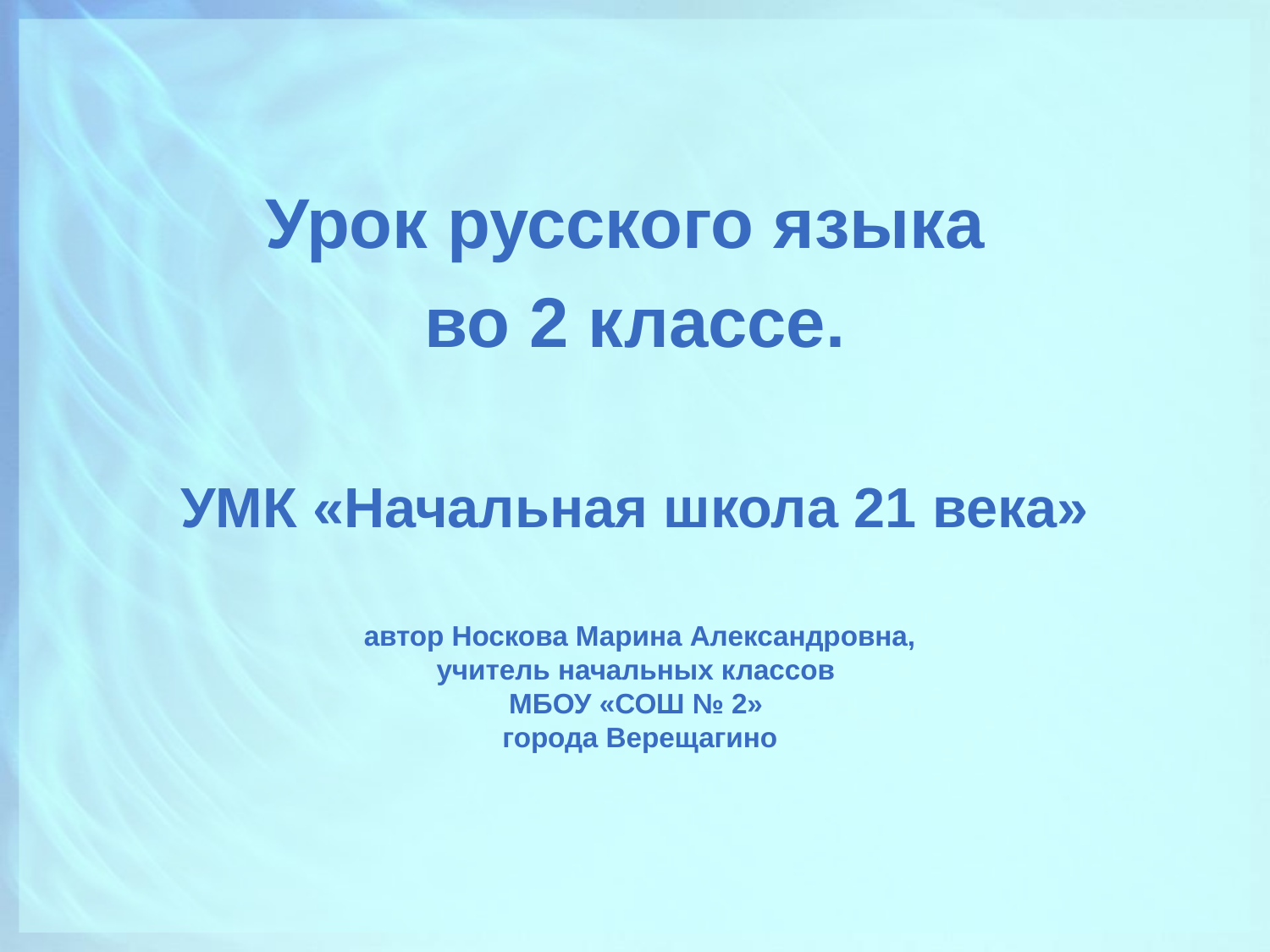

Урок русского языка
во 2 классе.

УМК «Начальная школа 21 века»
# автор Носкова Марина Александровна, учитель начальных классов МБОУ «СОШ № 2» города Верещагино